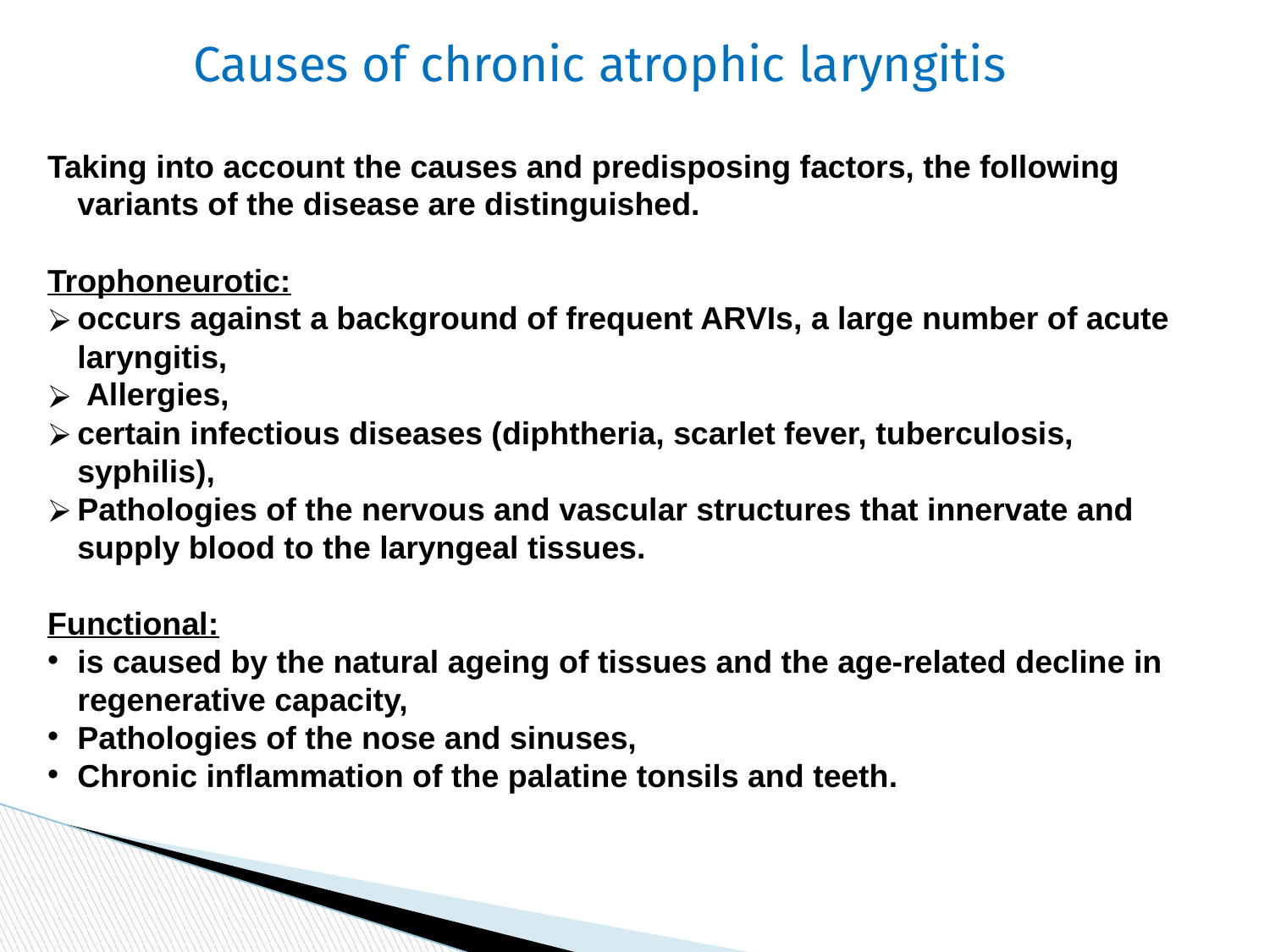

Causes of chronic atrophic laryngitis

Taking into account the causes and predisposing factors, the following variants of the disease are distinguished.

Trophoneurotic:
occurs against a background of frequent ARVIs, a large number of acute laryngitis,
 Allergies,
certain infectious diseases (diphtheria, scarlet fever, tuberculosis, syphilis),
Pathologies of the nervous and vascular structures that innervate and supply blood to the laryngeal tissues.

Functional:
is caused by the natural ageing of tissues and the age-related decline in regenerative capacity,
Pathologies of the nose and sinuses,
Chronic inflammation of the palatine tonsils and teeth.